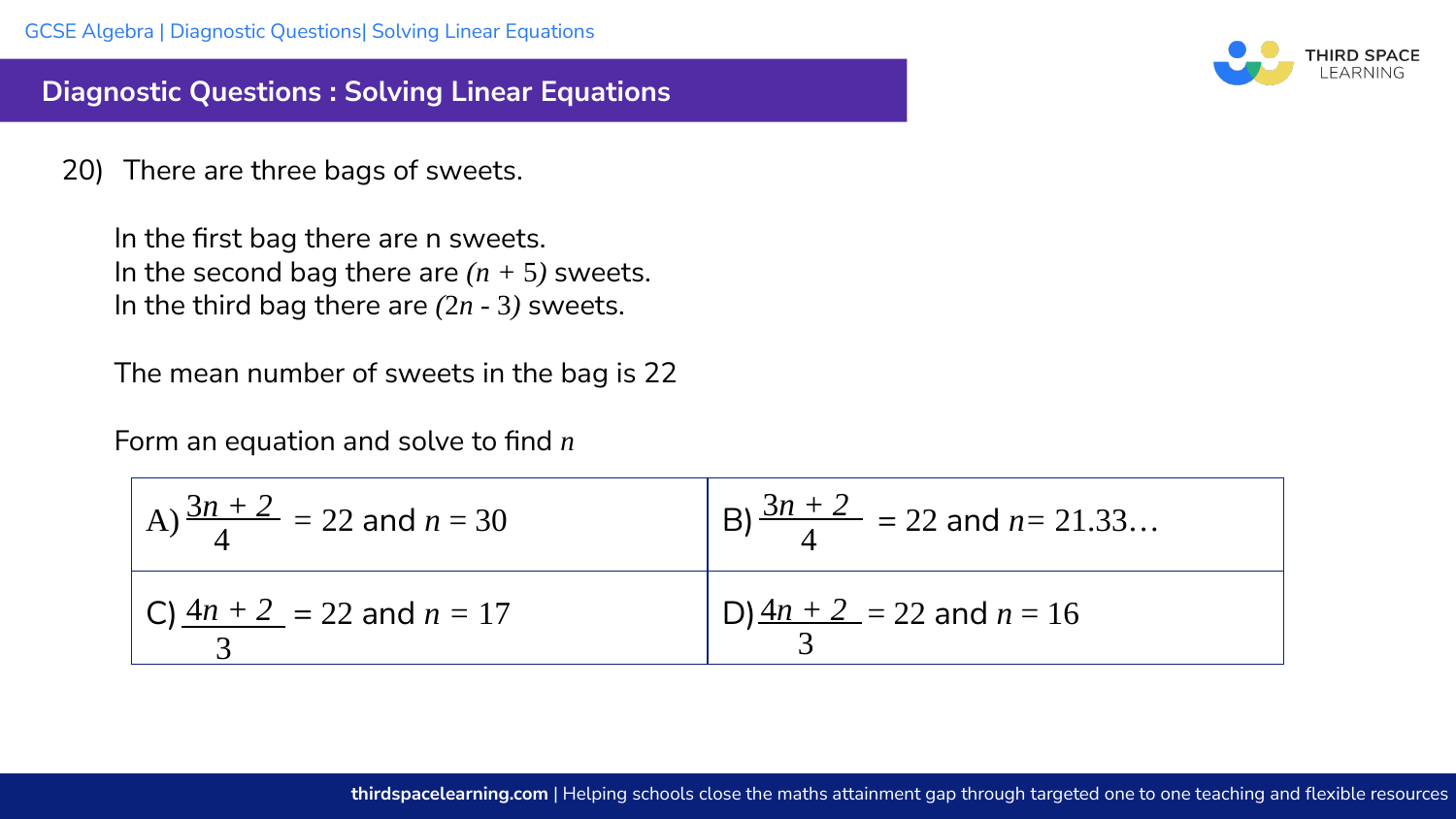

Diagnostic Questions : Solving Linear Equations
 There are three bags of sweets.

In the first bag there are n sweets.
In the second bag there are (n + 5) sweets.
In the third bag there are (2n - 3) sweets.

The mean number of sweets in the bag is 22

Form an equation and solve to find n
3n + 2
3n + 2
| A) = 22 and n = 30 | B) = 22 and n= 21.33… |
| --- | --- |
| C) = 22 and n = 17 | = 22 and n = 16 |
4
4
4n + 2
4n + 2
3
3